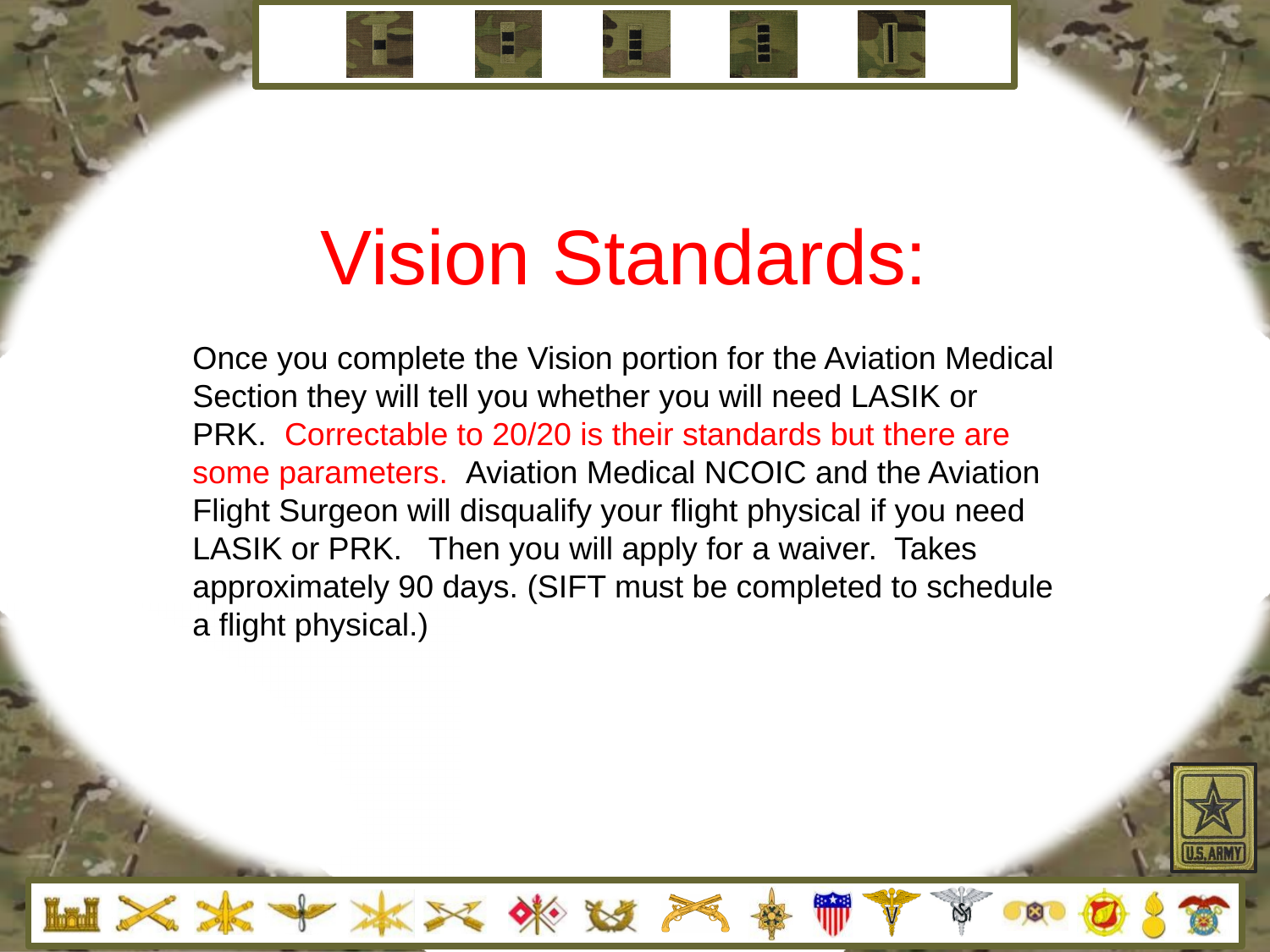

# Vision Standards:
Once you complete the Vision portion for the Aviation Medical Section they will tell you whether you will need LASIK or PRK.  Correctable to 20/20 is their standards but there are some parameters.  Aviation Medical NCOIC and the Aviation Flight Surgeon will disqualify your flight physical if you need LASIK or PRK.   Then you will apply for a waiver.  Takes approximately 90 days. (SIFT must be completed to schedule a flight physical.)